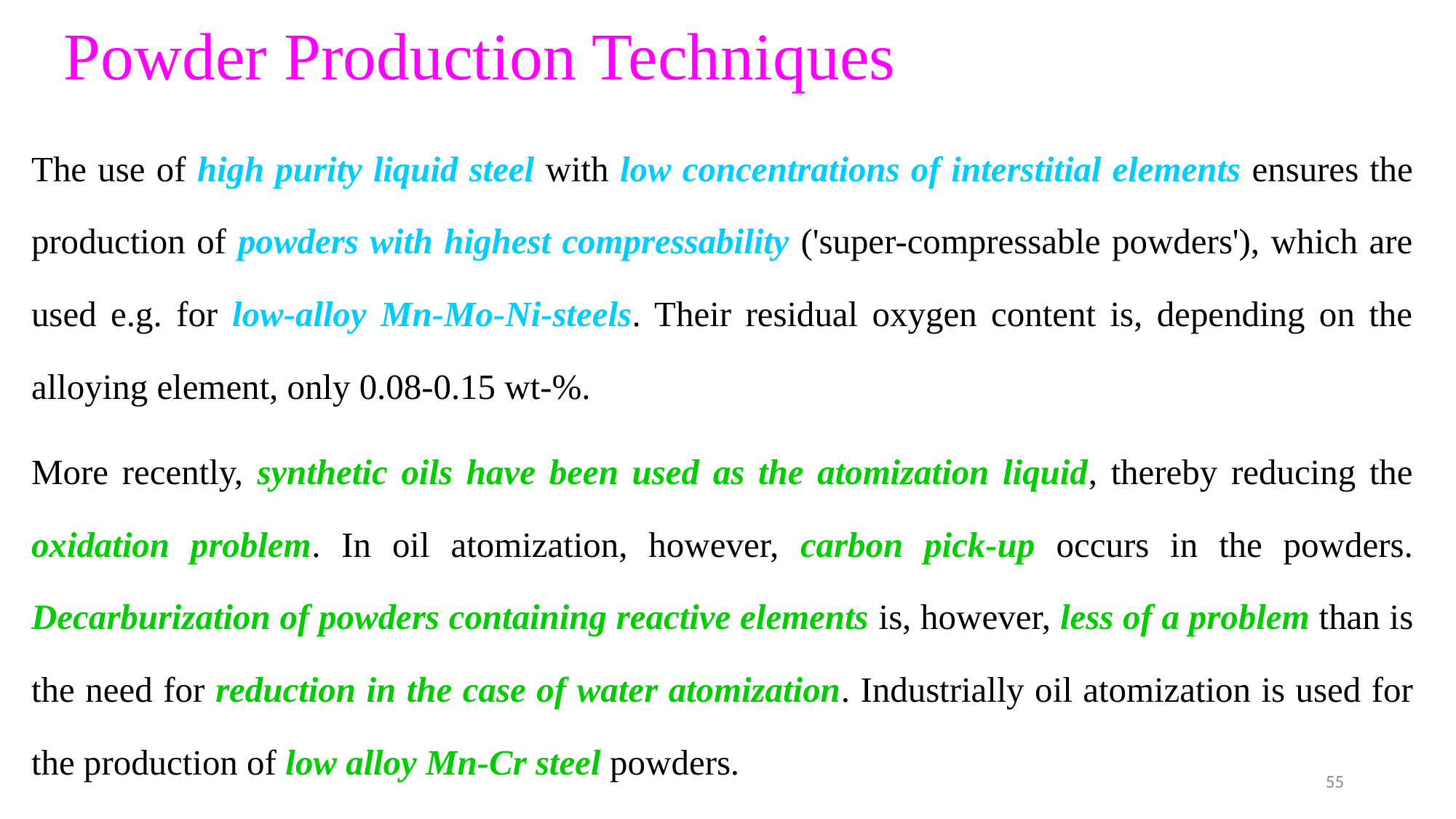

# Powder Production Techniques
The use of high purity liquid steel with low concentrations of interstitial elements ensures the production of powders with highest compressability ('super-compressable powders'), which are used e.g. for low-alloy Mn-Mo-Ni-steels. Their residual oxygen content is, depending on the alloying element, only 0.08-0.15 wt-%.
More recently, synthetic oils have been used as the atomization liquid, thereby reducing the oxidation problem. In oil atomization, however, carbon pick-up occurs in the powders. Decarburization of powders containing reactive elements is, however, less of a problem than is the need for reduction in the case of water atomization. Industrially oil atomization is used for the production of low alloy Mn-Cr steel powders.

55